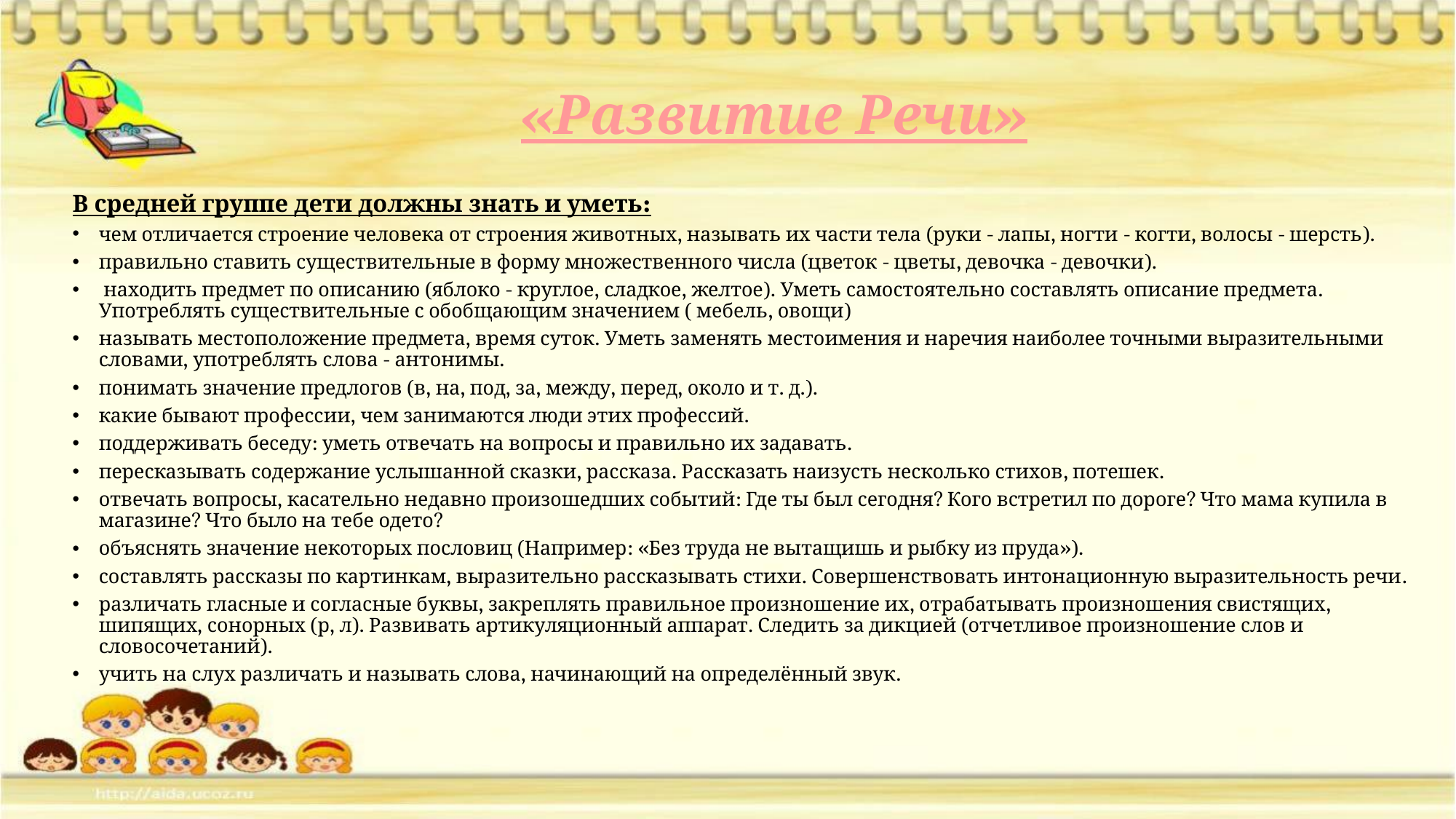

# «Развитие Речи»
В средней группе дети должны знать и уметь:
чем отличается строение человека от строения животных, называть их части тела (руки - лапы, ногти - когти, волосы - шерсть).
правильно ставить существительные в форму множественного числа (цветок - цветы, девочка - девочки).
 находить предмет по описанию (яблоко - круглое, сладкое, желтое). Уметь самостоятельно составлять описание предмета. Употреблять существительные с обобщающим значением ( мебель, овощи)
называть местоположение предмета, время суток. Уметь заменять местоимения и наречия наиболее точными выразительными словами, употреблять слова - антонимы.
понимать значение предлогов (в, на, под, за, между, перед, около и т. д.).
какие бывают профессии, чем занимаются люди этих профессий.
поддерживать беседу: уметь отвечать на вопросы и правильно их задавать.
пересказывать содержание услышанной сказки, рассказа. Рассказать наизусть несколько стихов, потешек.
отвечать вопросы, касательно недавно произошедших событий: Где ты был сегодня? Кого встретил по дороге? Что мама купила в магазине? Что было на тебе одето?
объяснять значение некоторых пословиц (Например: «Без труда не вытащишь и рыбку из пруда»).
составлять рассказы по картинкам, выразительно рассказывать стихи. Совершенствовать интонационную выразительность речи.
различать гласные и согласные буквы, закреплять правильное произношение их, отрабатывать произношения свистящих, шипящих, сонорных (р, л). Развивать артикуляционный аппарат. Следить за дикцией (отчетливое произношение слов и словосочетаний).
учить на слух различать и называть слова, начинающий на определённый звук.